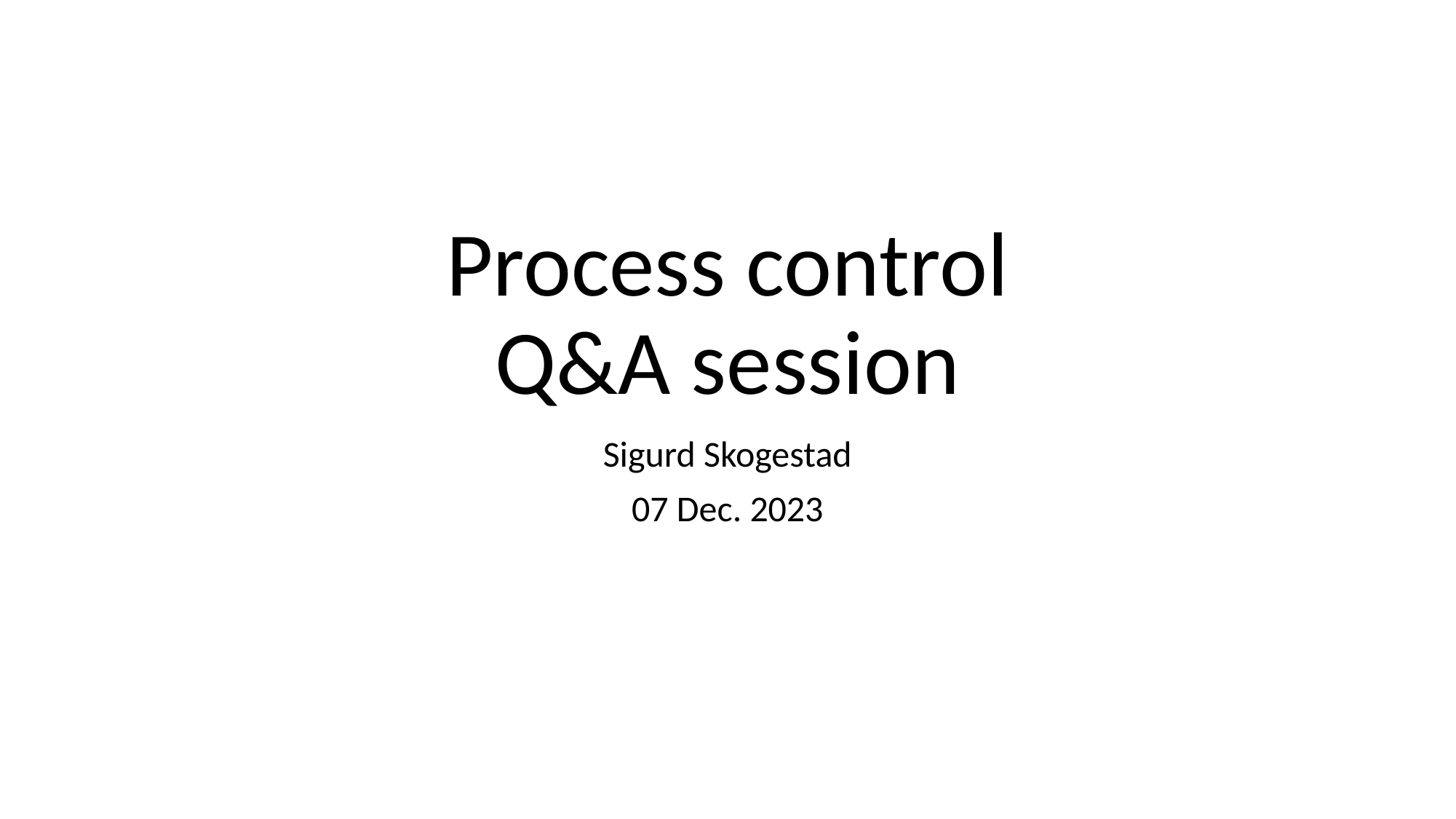

# Process control Q&A session
Sigurd Skogestad
07 Dec. 2023